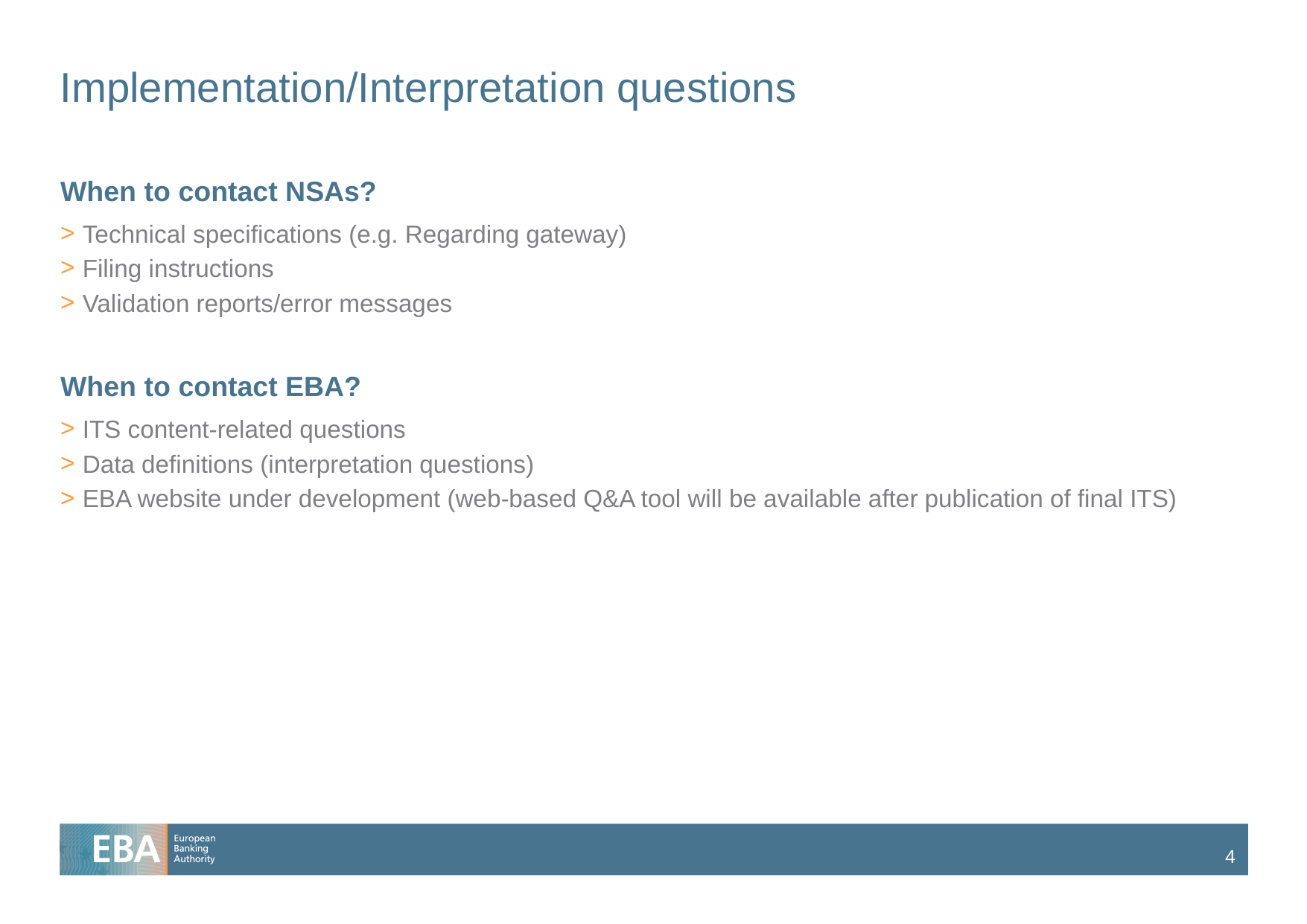

# Implementation/Interpretation questions
When to contact NSAs?
Technical specifications (e.g. Regarding gateway)
Filing instructions
Validation reports/error messages

When to contact EBA?
ITS content-related questions
Data definitions (interpretation questions)
EBA website under development (web-based Q&A tool will be available after publication of final ITS)